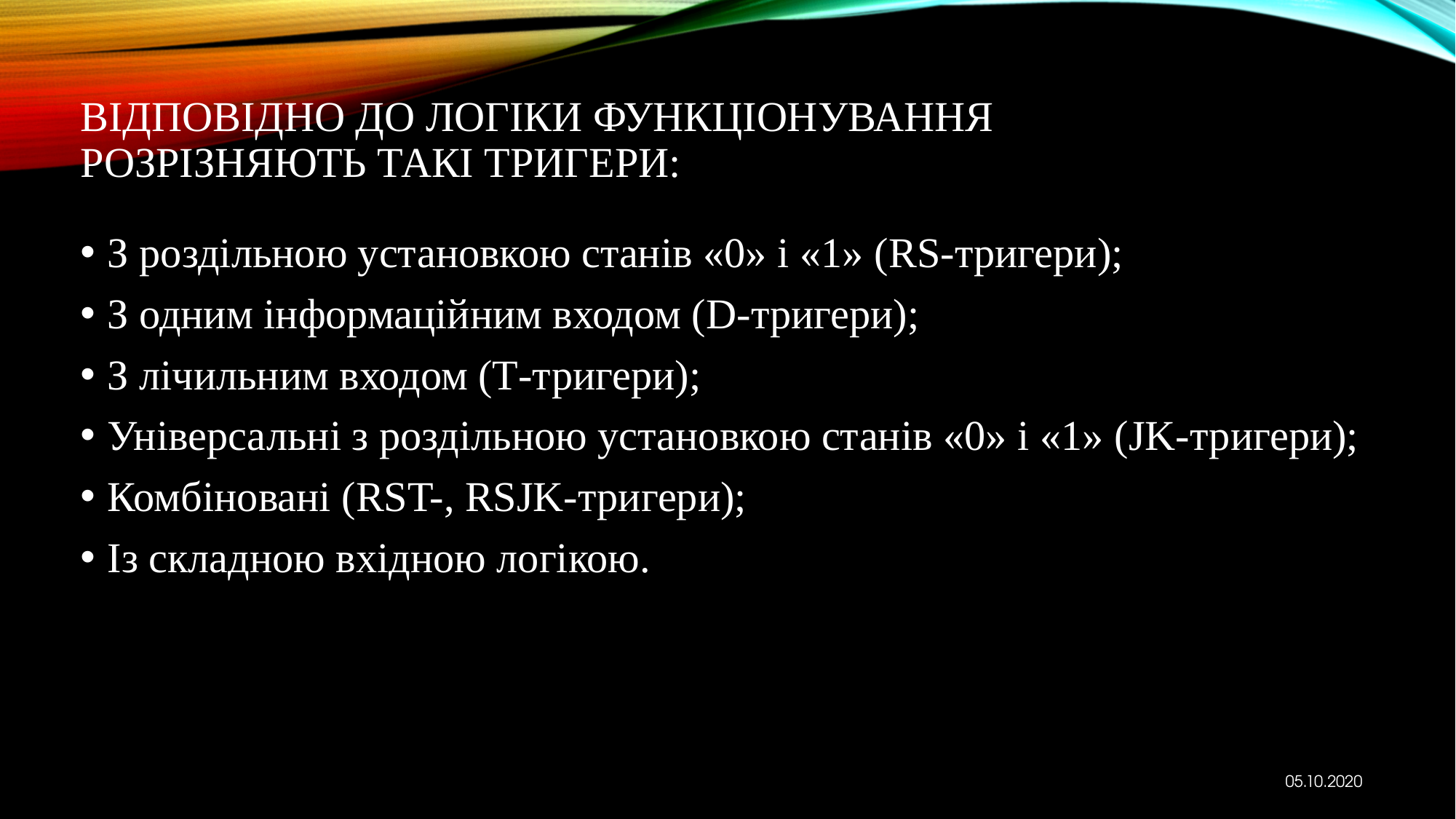

# Відповідно до логіки функціонування розрізняють такі тригери:
З роздільною установкою станів «0» і «1» (RS-тригери);
З одним інформаційним входом (D-тригери);
З лічильним входом (Т-тригери);
Універсальні з роздільною установкою станів «0» і «1» (JK-тригери);
Комбіновані (RST-, RSJK-тригери);
Із складною вхідною логікою.

05.10.2020